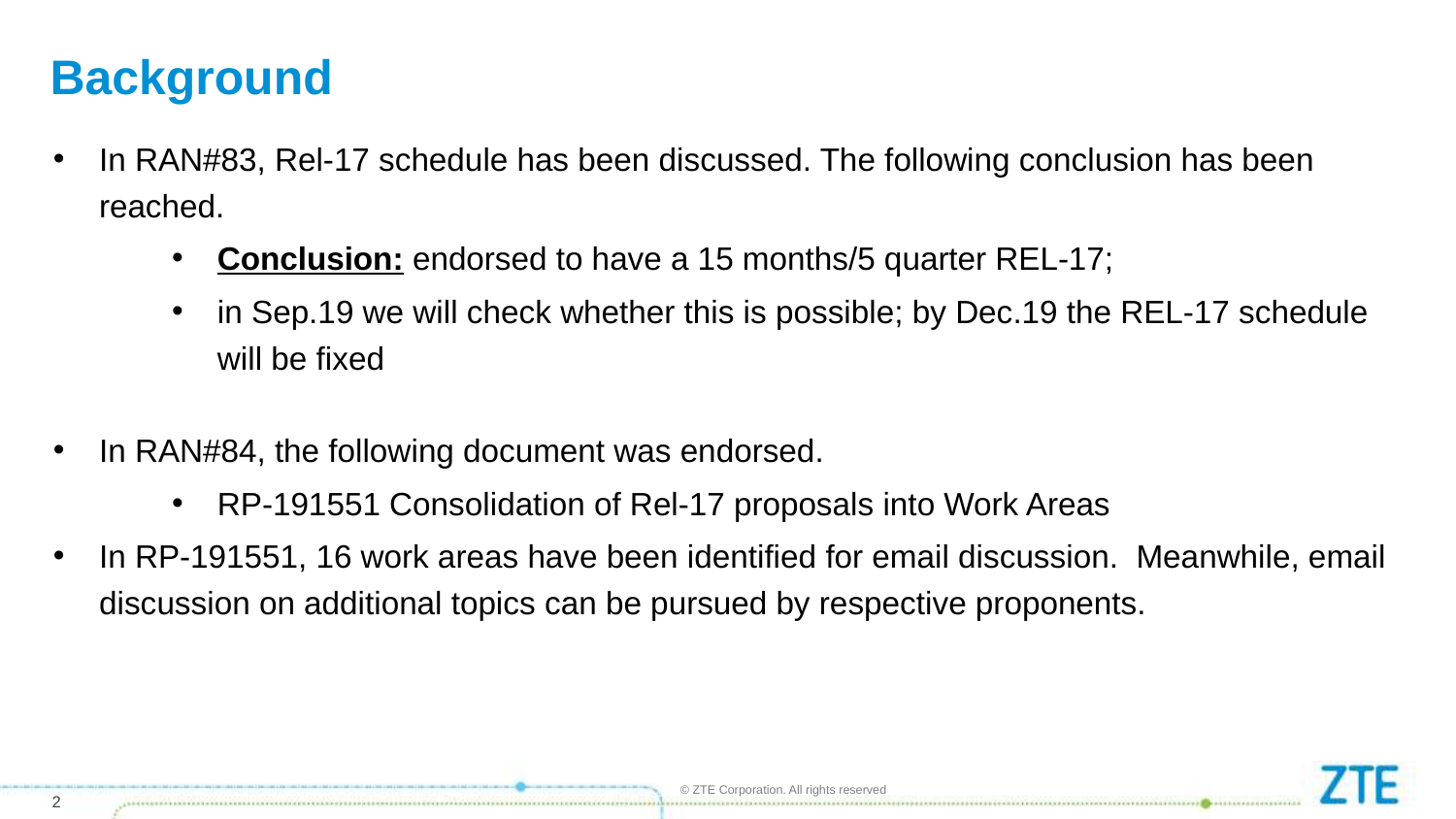

# Background
In RAN#83, Rel-17 schedule has been discussed. The following conclusion has been reached.
Conclusion: endorsed to have a 15 months/5 quarter REL-17;
in Sep.19 we will check whether this is possible; by Dec.19 the REL-17 schedule will be fixed

In RAN#84, the following document was endorsed.
RP-191551 Consolidation of Rel-17 proposals into Work Areas
In RP-191551, 16 work areas have been identified for email discussion.  Meanwhile, email discussion on additional topics can be pursued by respective proponents.